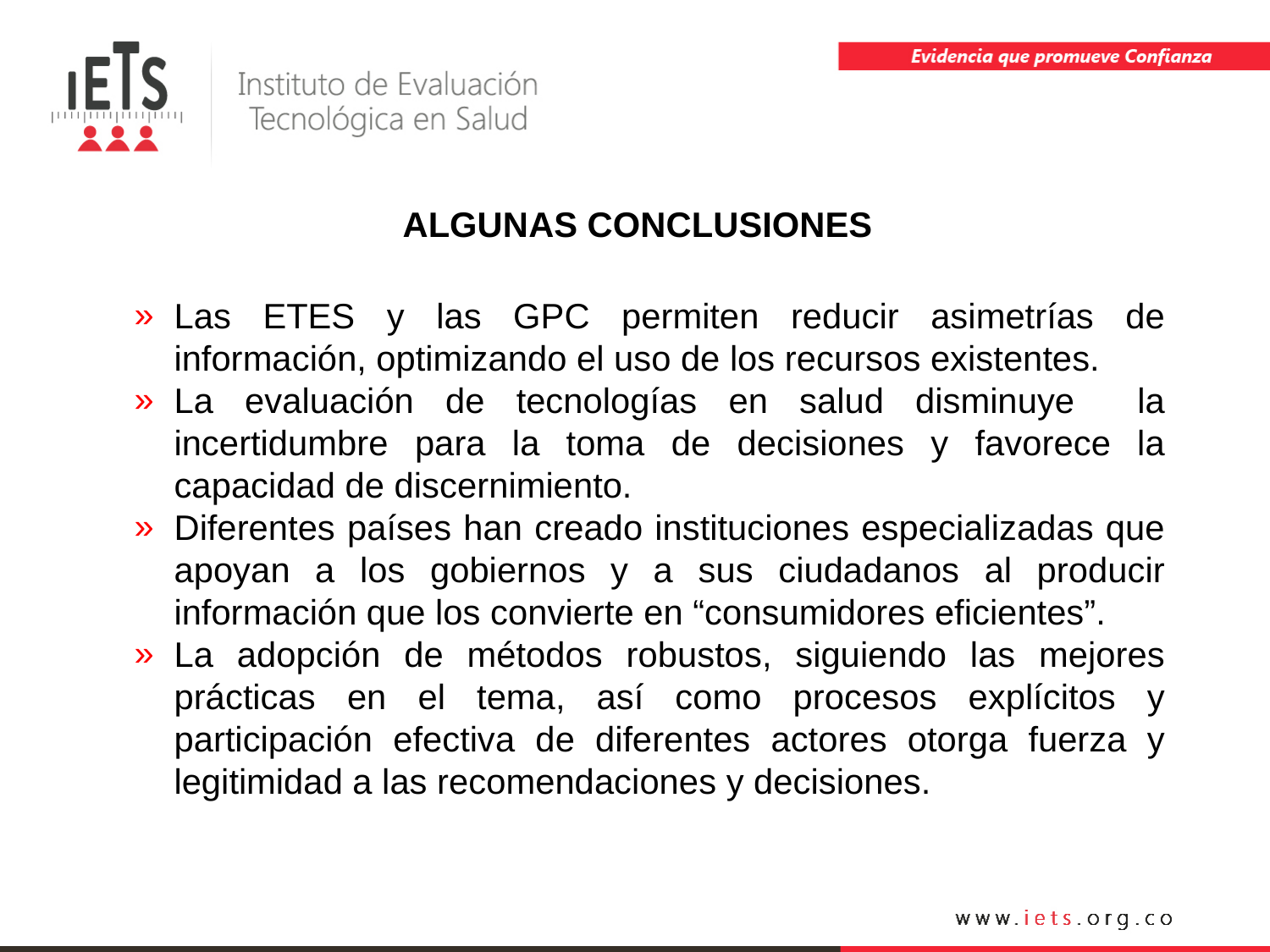

ALGUNAS CONCLUSIONES
Las ETES y las GPC permiten reducir asimetrías de información, optimizando el uso de los recursos existentes.
La evaluación de tecnologías en salud disminuye  la incertidumbre para la toma de decisiones y favorece la capacidad de discernimiento.
Diferentes países han creado instituciones especializadas que apoyan a los gobiernos y a sus ciudadanos al producir información que los convierte en “consumidores eficientes”.
La adopción de métodos robustos, siguiendo las mejores prácticas en el tema, así como procesos explícitos y participación efectiva de diferentes actores otorga fuerza y legitimidad a las recomendaciones y decisiones.